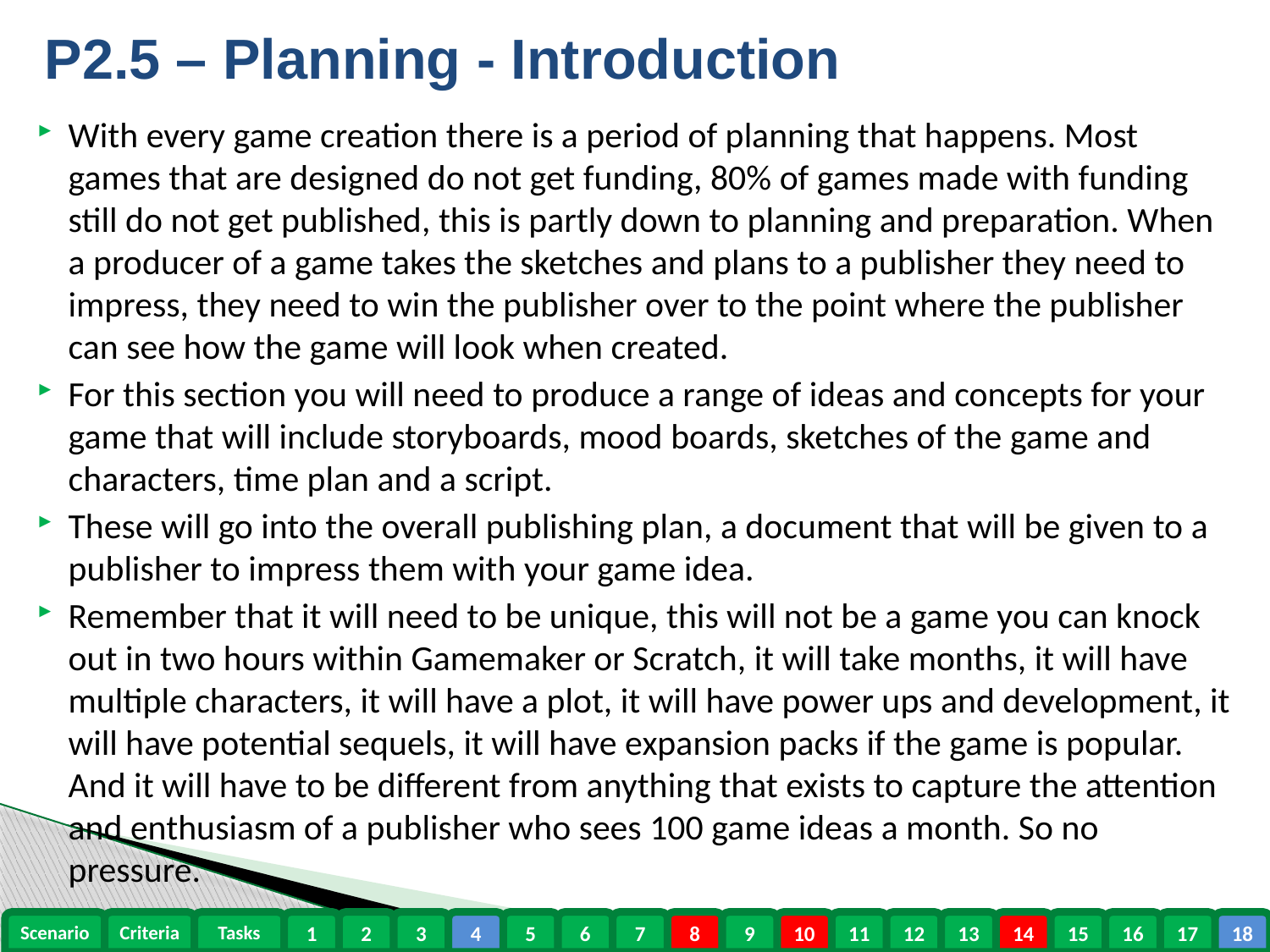

# P2.5 – Planning - Introduction
With every game creation there is a period of planning that happens. Most games that are designed do not get funding, 80% of games made with funding still do not get published, this is partly down to planning and preparation. When a producer of a game takes the sketches and plans to a publisher they need to impress, they need to win the publisher over to the point where the publisher can see how the game will look when created.
For this section you will need to produce a range of ideas and concepts for your game that will include storyboards, mood boards, sketches of the game and characters, time plan and a script.
These will go into the overall publishing plan, a document that will be given to a publisher to impress them with your game idea.
Remember that it will need to be unique, this will not be a game you can knock out in two hours within Gamemaker or Scratch, it will take months, it will have multiple characters, it will have a plot, it will have power ups and development, it will have potential sequels, it will have expansion packs if the game is popular. And it will have to be different from anything that exists to capture the attention and enthusiasm of a publisher who sees 100 game ideas a month. So no pressure.